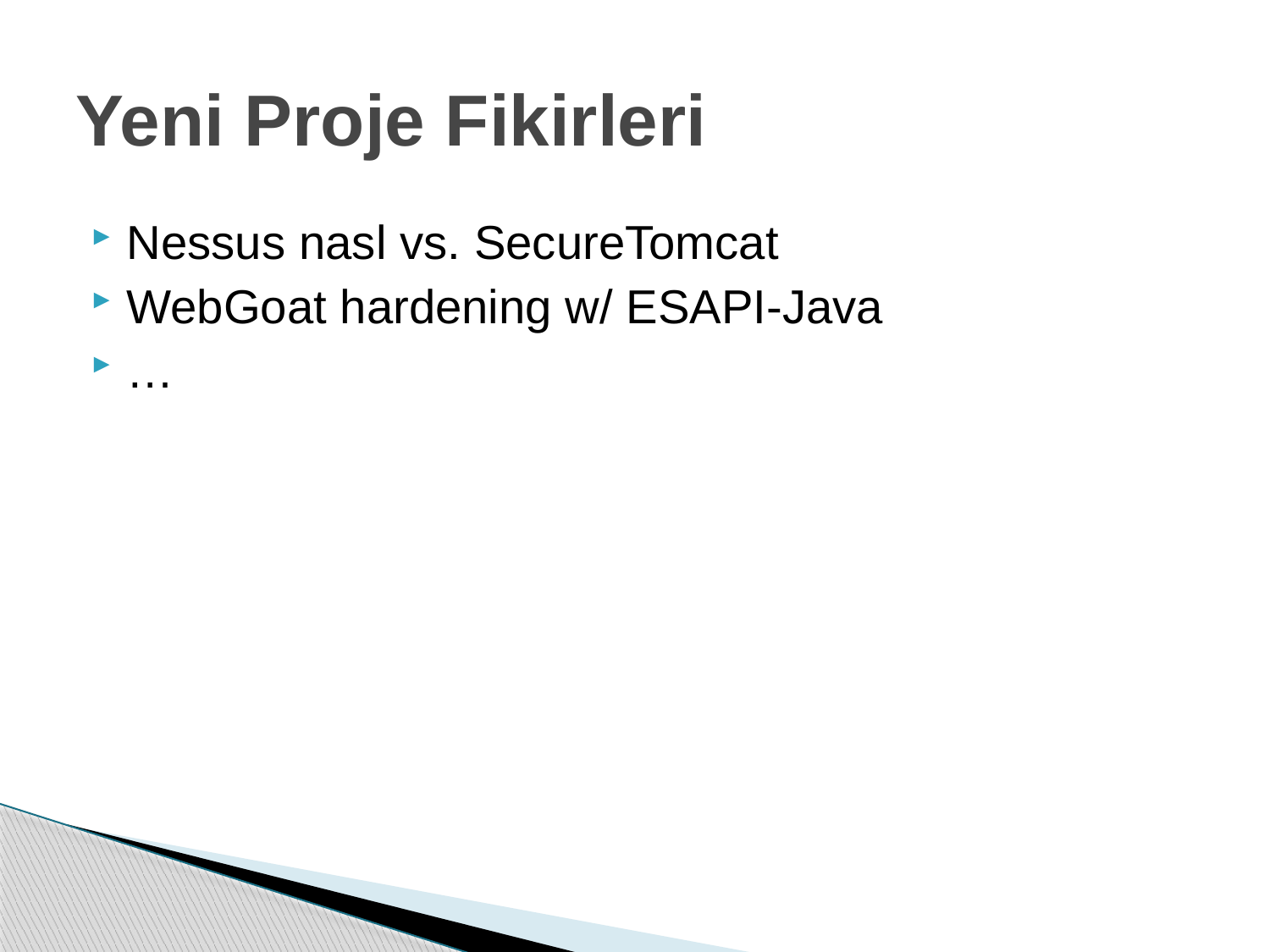

# Yeni Proje Fikirleri
Nessus nasl vs. SecureTomcat
WebGoat hardening w/ ESAPI-Java
…